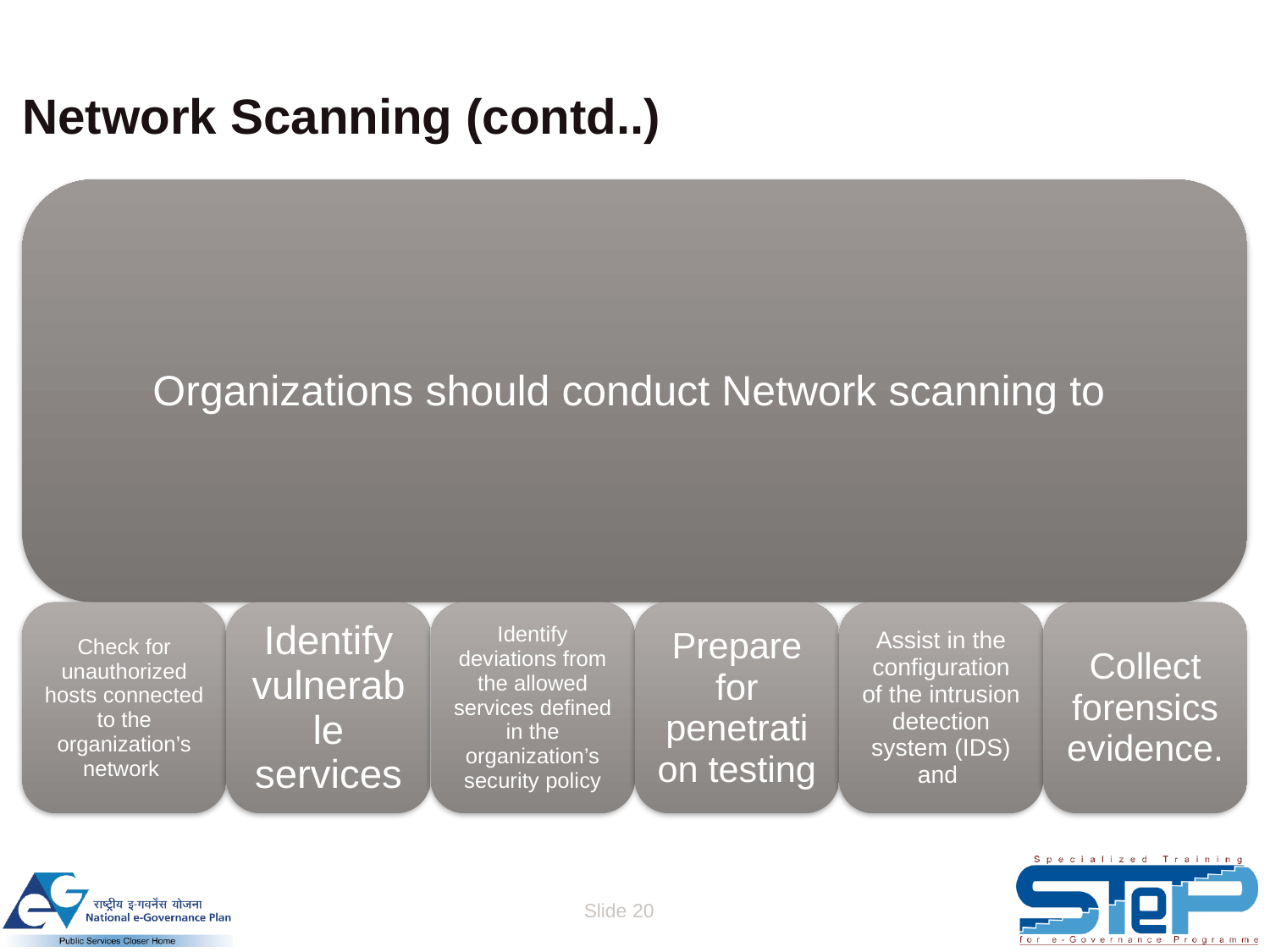

# Network Scanning (contd..)
Organizations should conduct Network scanning to
Check for unauthorized hosts connected to the organization’s network
Identify vulnerable services
Identify deviations from the allowed services defined in the organization’s security policy
Prepare for penetration testing
Assist in the configuration of the intrusion detection system (IDS) and
Collect forensics evidence.